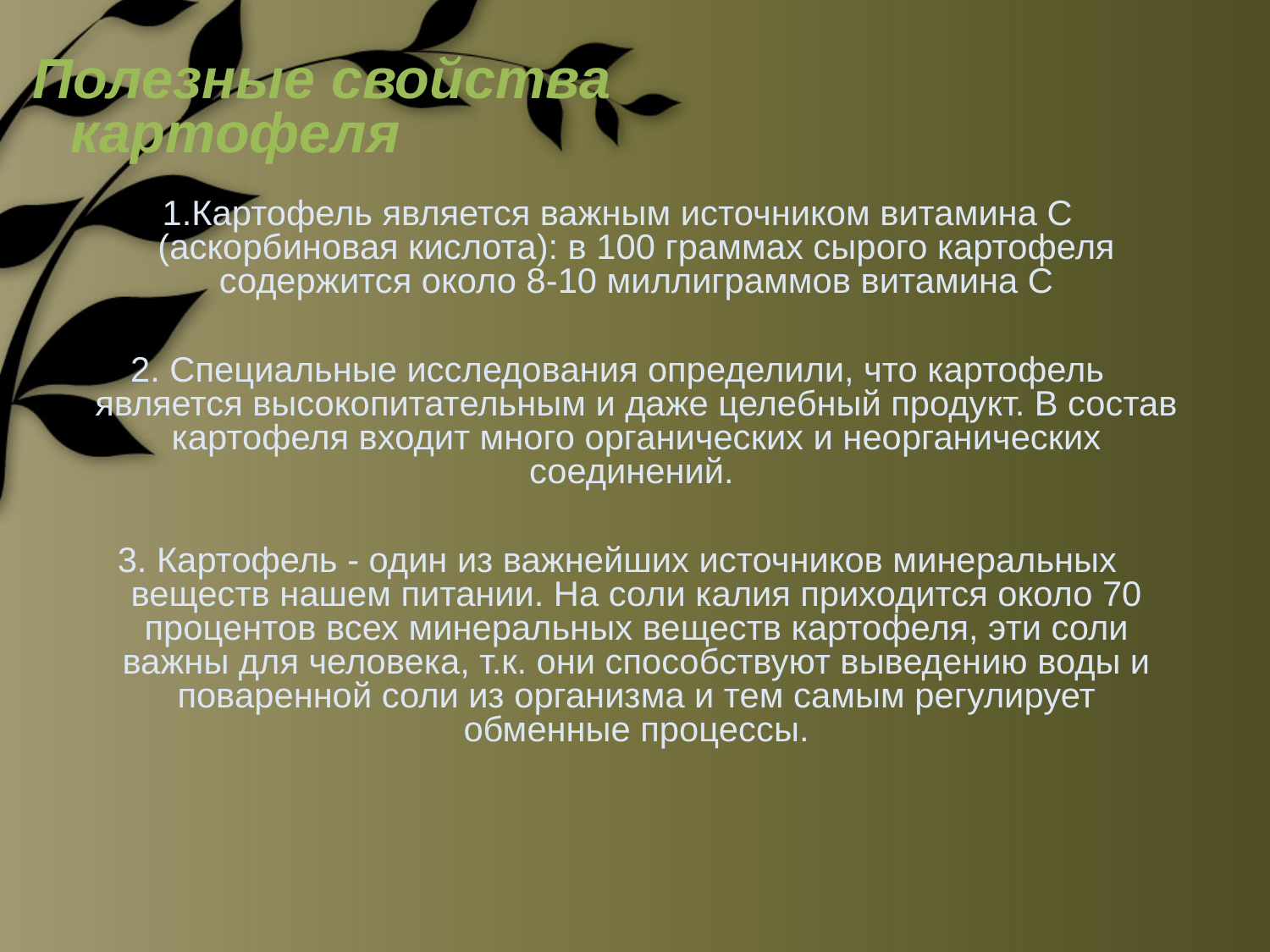

Полезные свойства картофеля

1.Картофель является важным источником витамина С (аскорбиновая кислота): в 100 граммах сырого картофеля содержится около 8-10 миллиграммов витамина С

2. Специальные исследования определили, что картофель является высокопитательным и даже целебный продукт. В состав картофеля входит много органических и неорганических соединений.

3. Картофель - один из важнейших источников минеральных веществ нашем питании. На соли калия приходится около 70 процентов всех минеральных веществ картофеля, эти соли важны для человека, т.к. они способствуют выведению воды и поваренной соли из организма и тем самым регулирует обменные процессы.